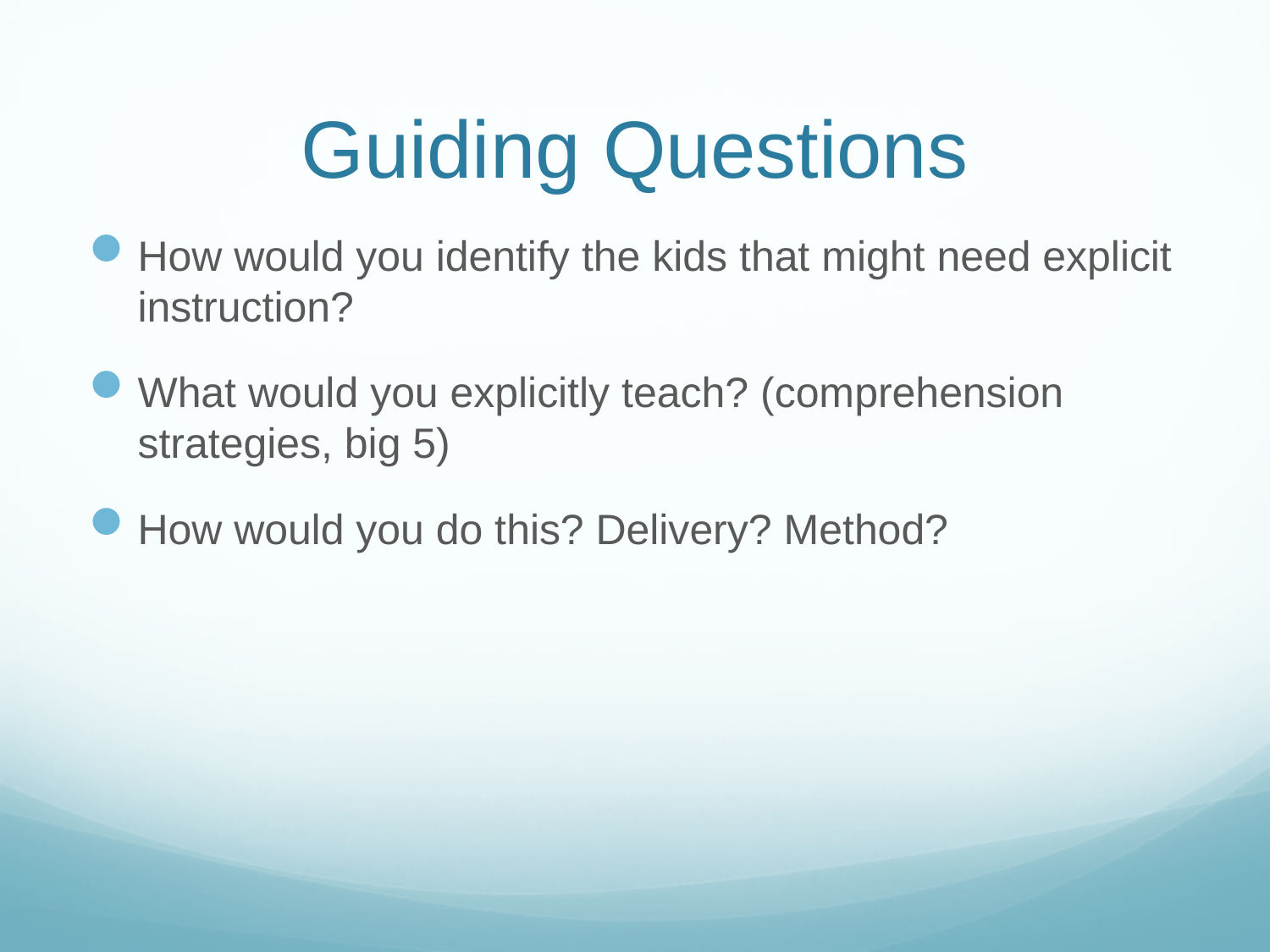

# Guiding Questions
How would you identify the kids that might need explicit instruction?
What would you explicitly teach? (comprehension strategies, big 5)
How would you do this? Delivery? Method?